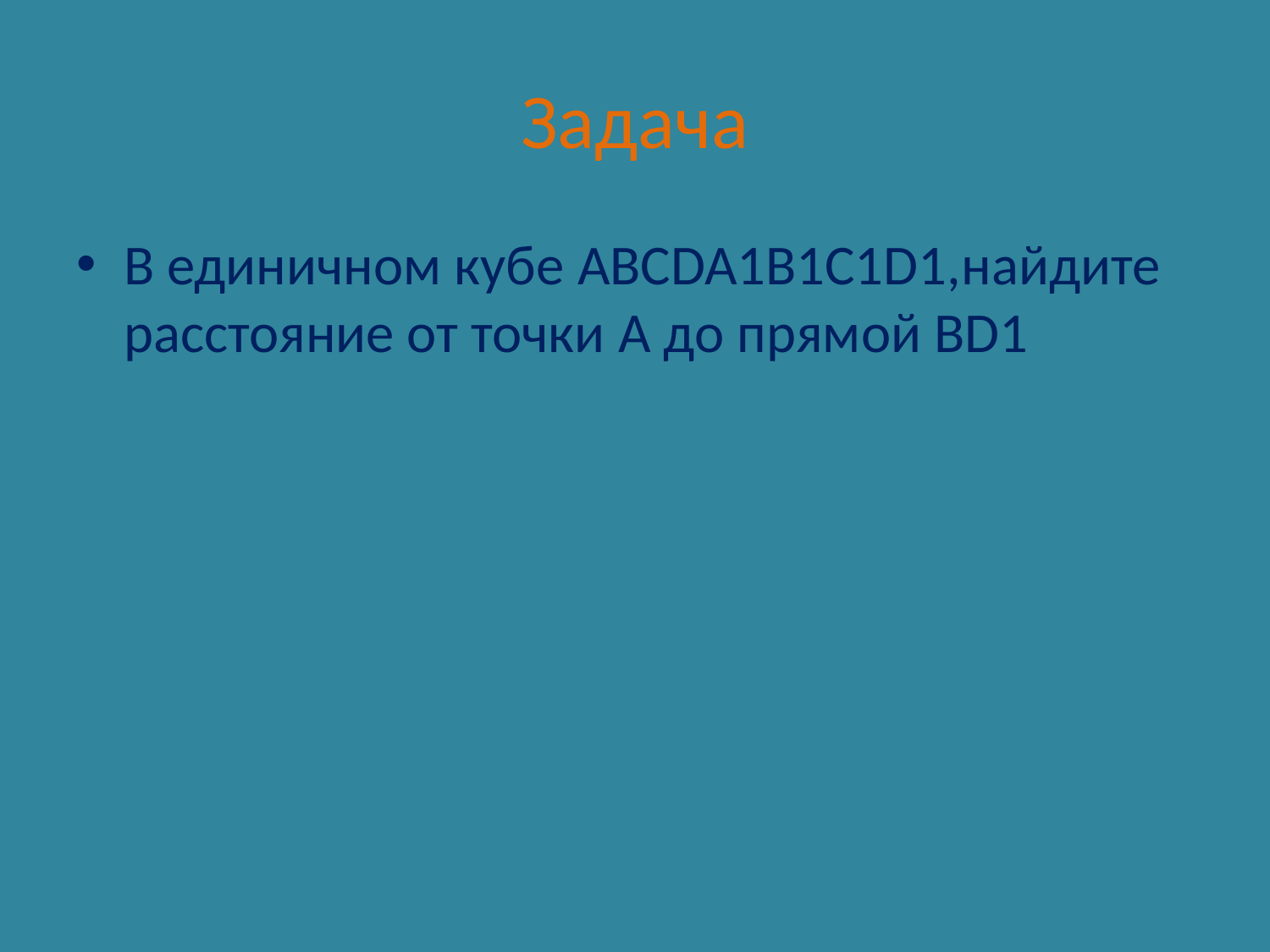

# Задача
В единичном кубе ABCDA1B1C1D1,найдите расстояние от точки A до прямой BD1